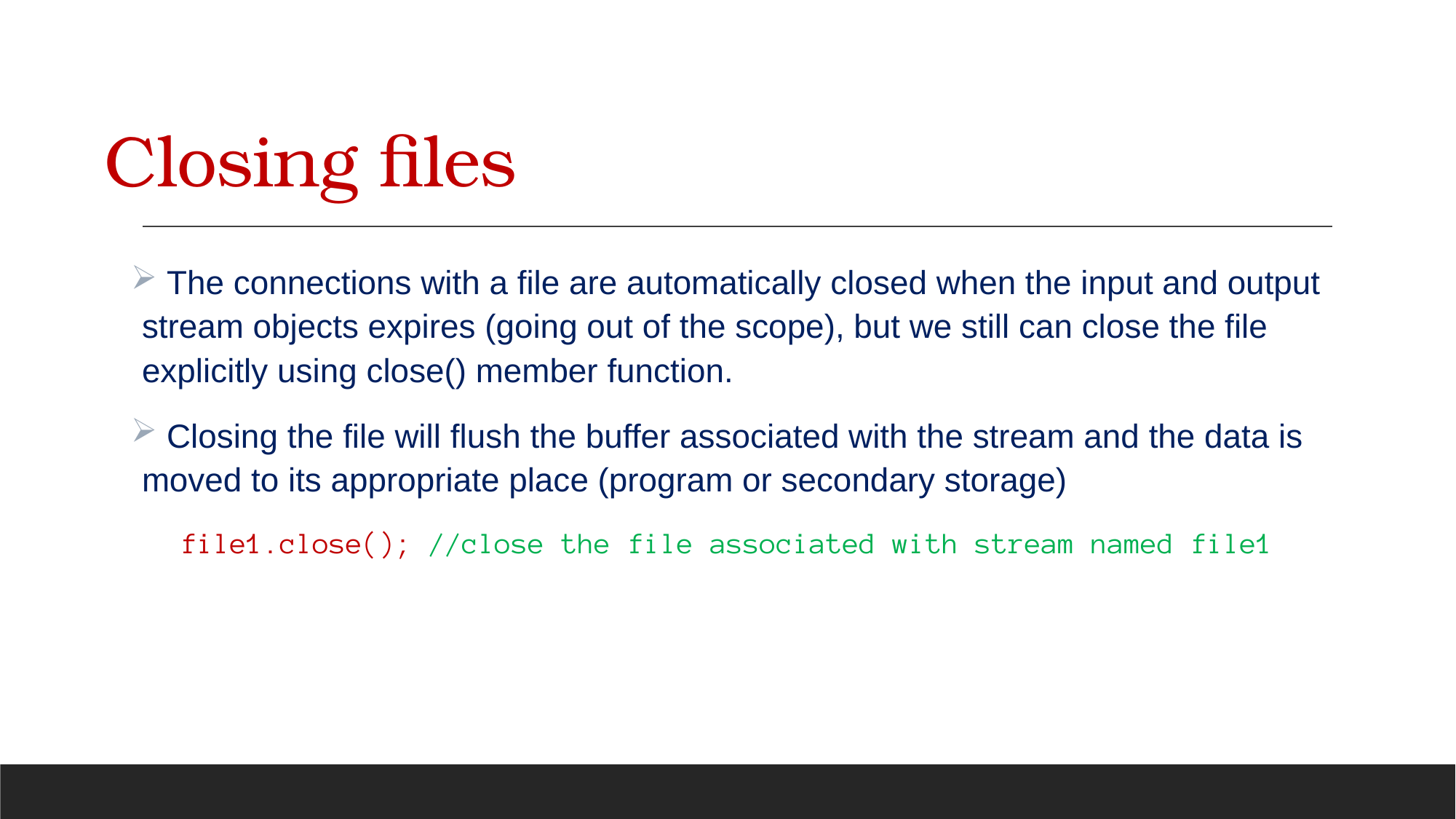

# Closing files
 The connections with a file are automatically closed when the input and output stream objects expires (going out of the scope), but we still can close the file explicitly using close() member function.
 Closing the file will flush the buffer associated with the stream and the data is moved to its appropriate place (program or secondary storage)
   file1.close(); //close the file associated with stream named file1